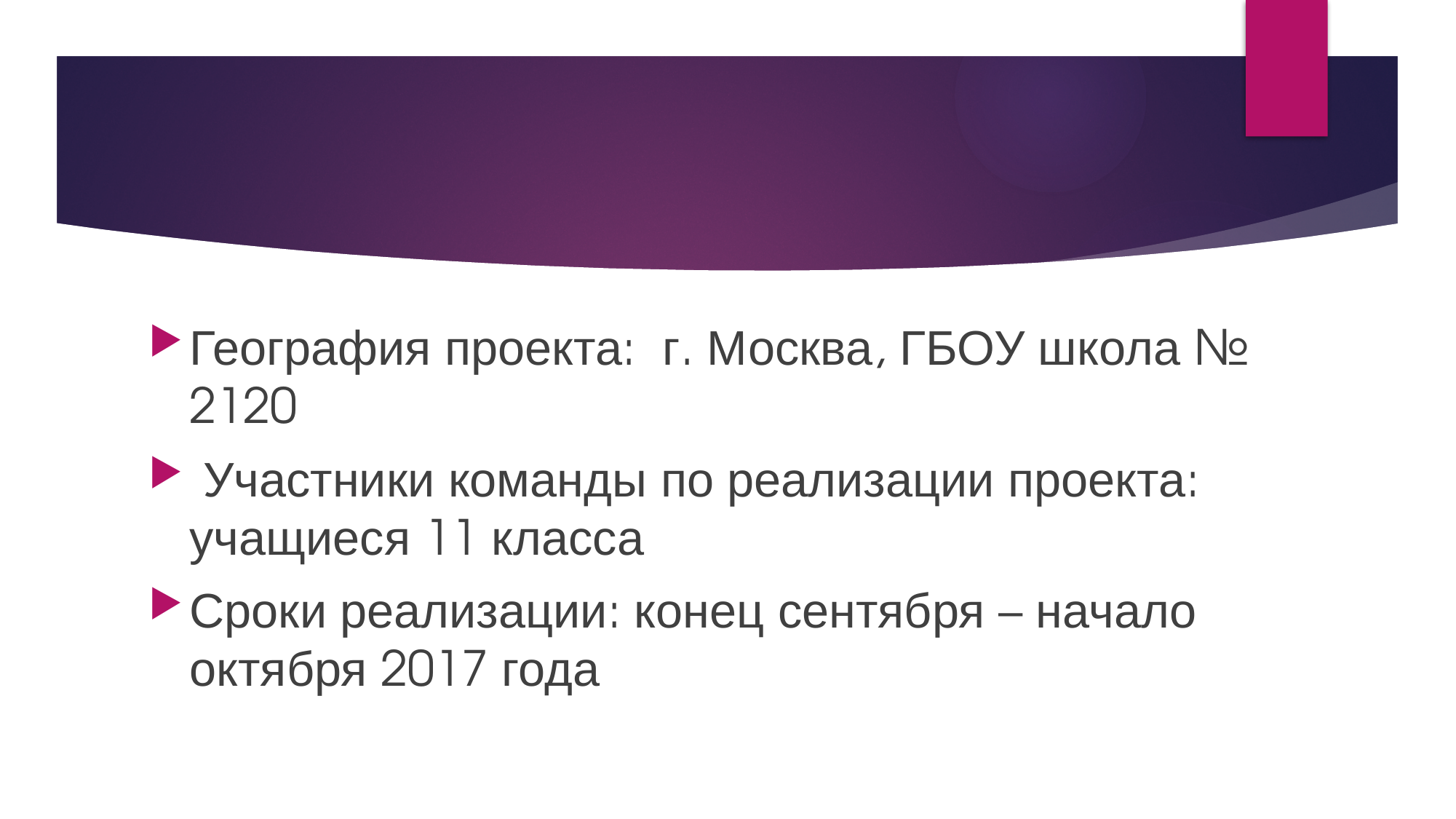

География проекта:  г. Москва, ГБОУ школа № 2120
 Участники команды по реализации проекта: учащиеся 11 класса
Сроки реализации: конец сентября – начало октября 2017 года